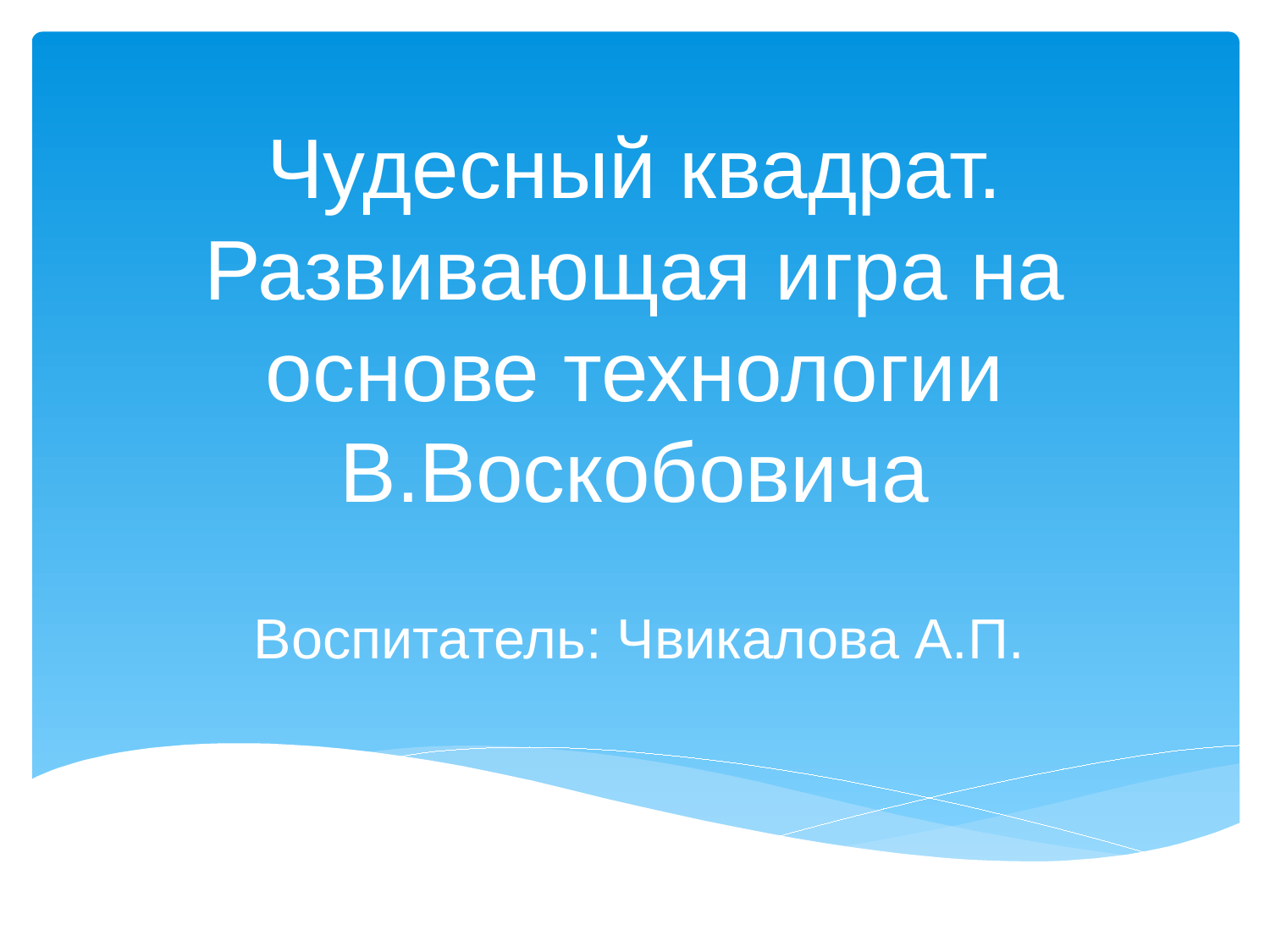

# Чудесный квадрат. Развивающая игра на основе технологии В.Воскобовича
Воспитатель: Чвикалова А.П.